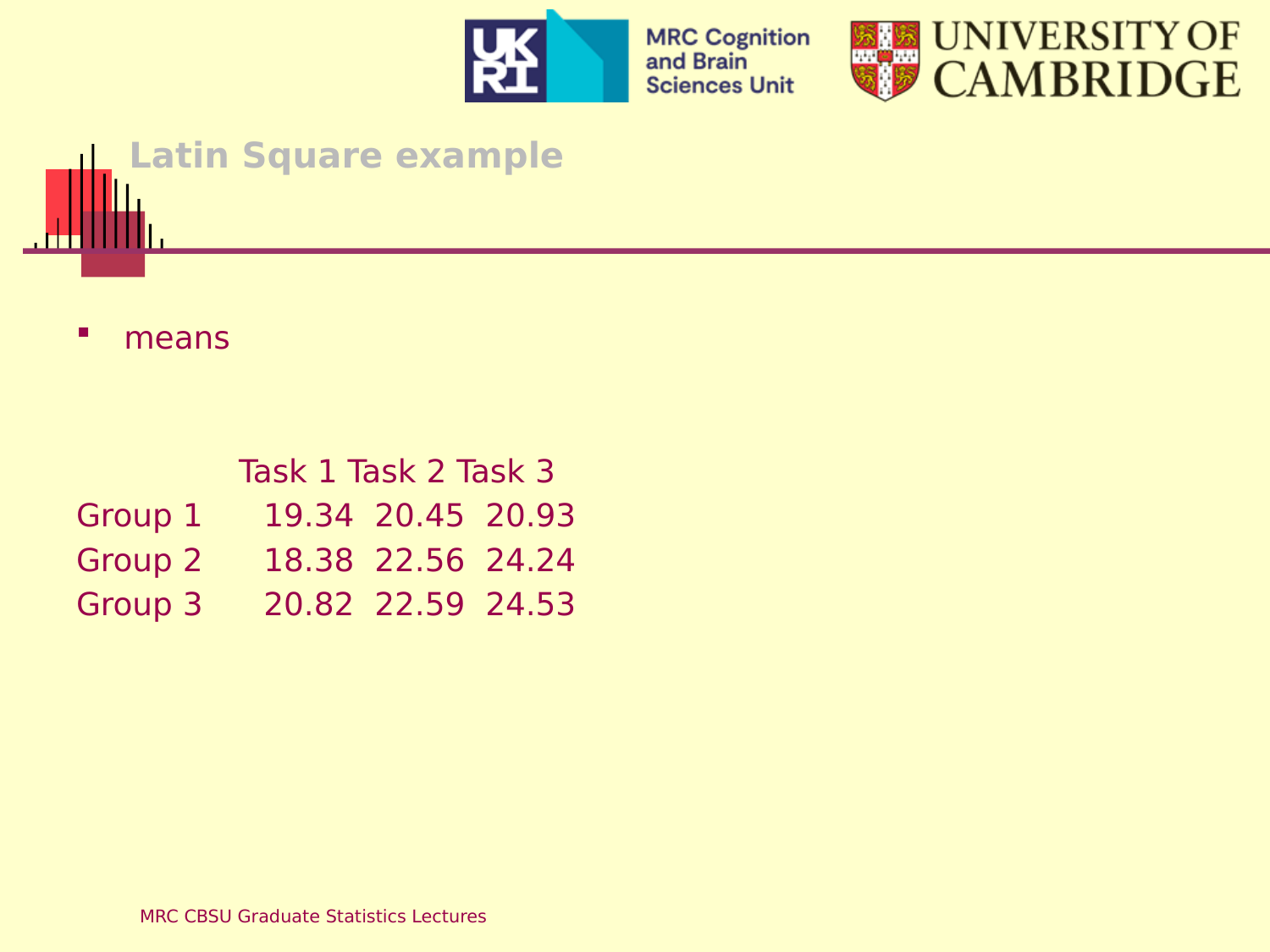

# Latin Square example

means

                Task 1 Task 2 Task 3
Group 1      19.34  20.45  20.93
Group 2      18.38  22.56  24.24
Group 3      20.82  22.59  24.53

MRC CBSU Graduate Statistics Lectures